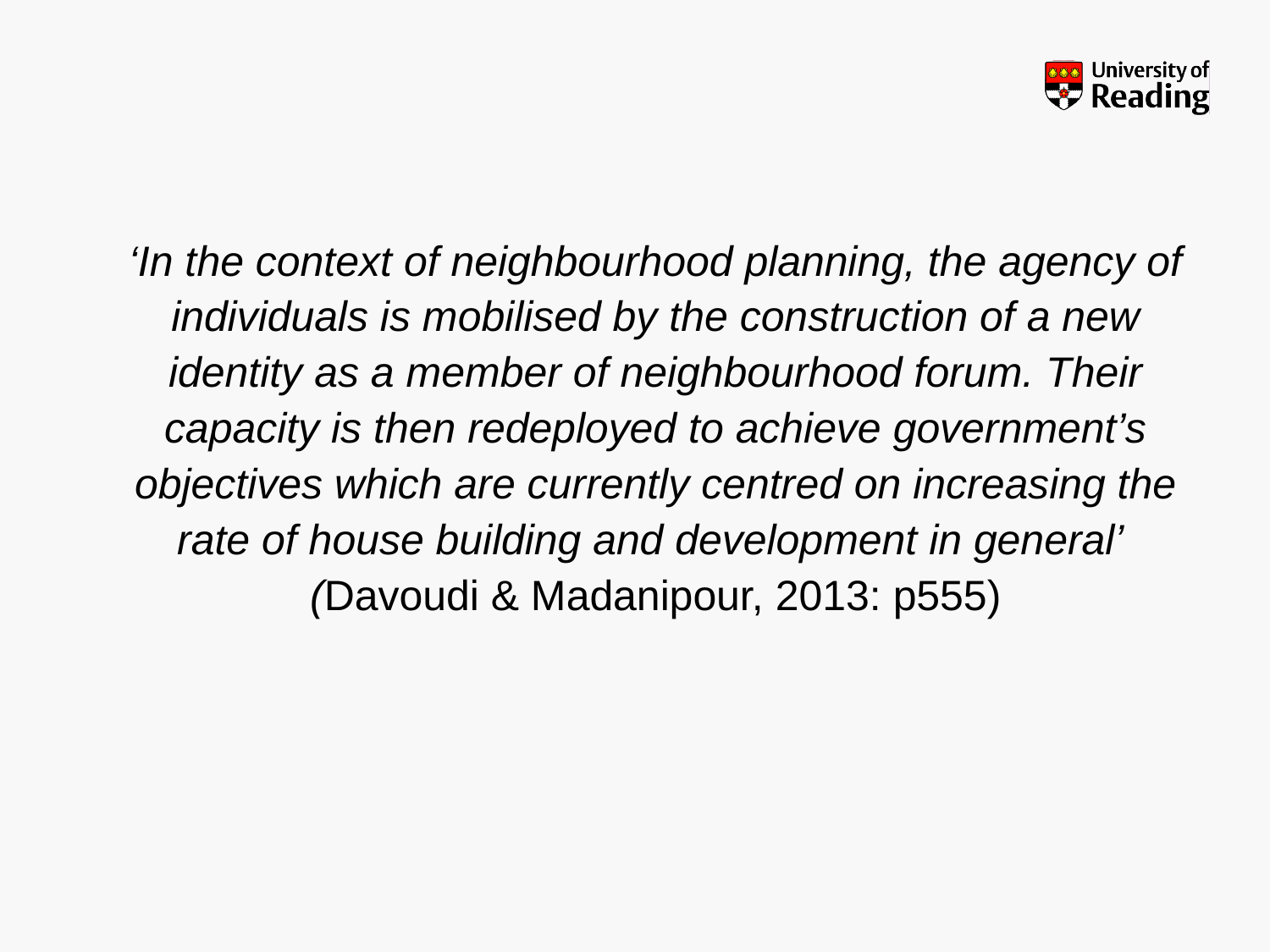

‘In the context of neighbourhood planning, the agency of individuals is mobilised by the construction of a new identity as a member of neighbourhood forum. Their capacity is then redeployed to achieve government’s objectives which are currently centred on increasing the rate of house building and development in general’  (Davoudi & Madanipour, 2013: p555)